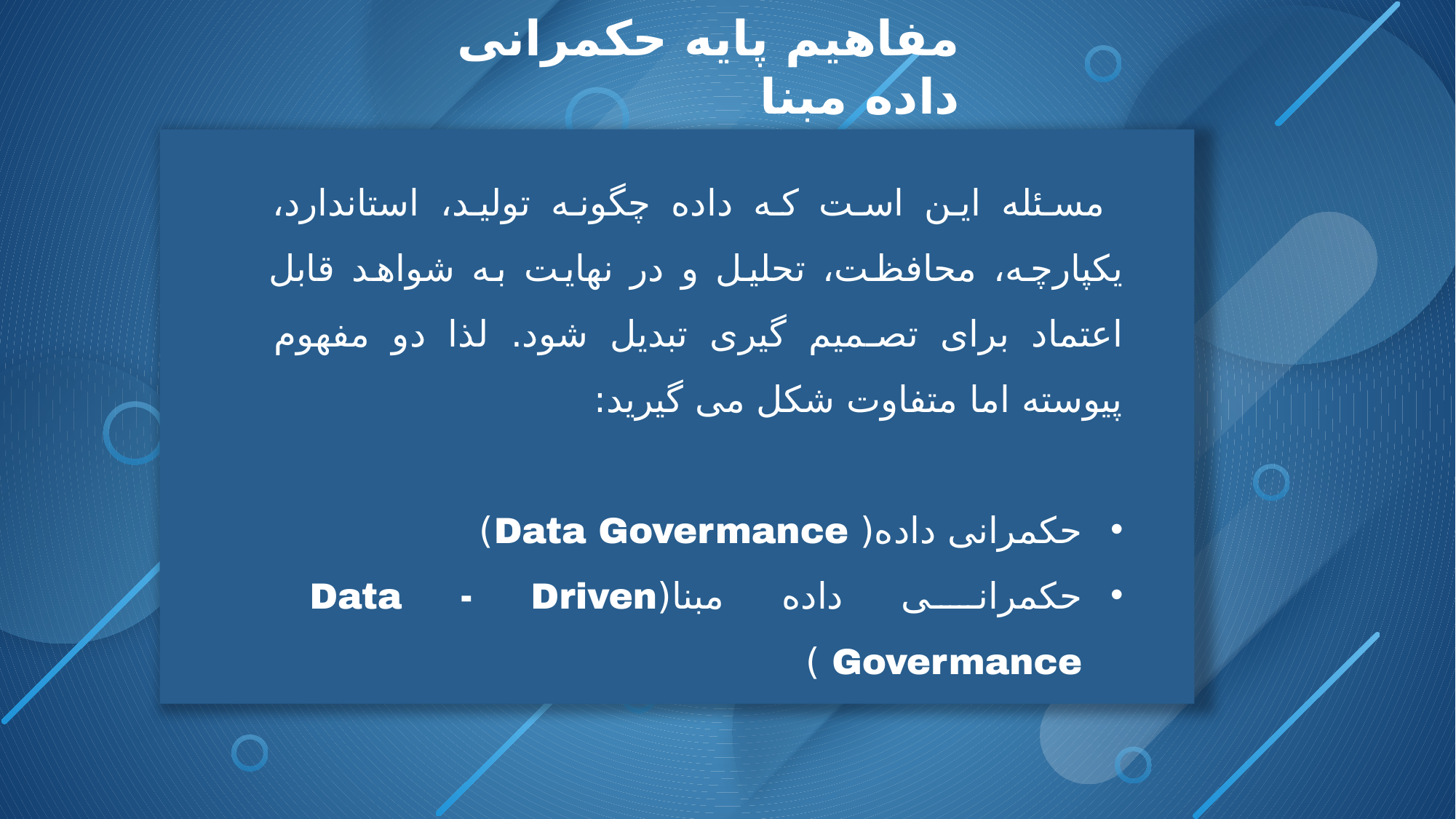

مفاهیم پایه حکمرانی داده مبنا

 مسئله این است که داده چگونه تولید، استاندارد، یکپارچه، محافظت، تحلیل و در نهایت به شواهد قابل اعتماد برای تصمیم گیری تبدیل شود. لذا دو مفهوم پیوسته اما متفاوت شکل می گیرید:

حکمرانی داده( Data Govermance)
حکمرانی داده مبنا(Data - Driven Govermance )